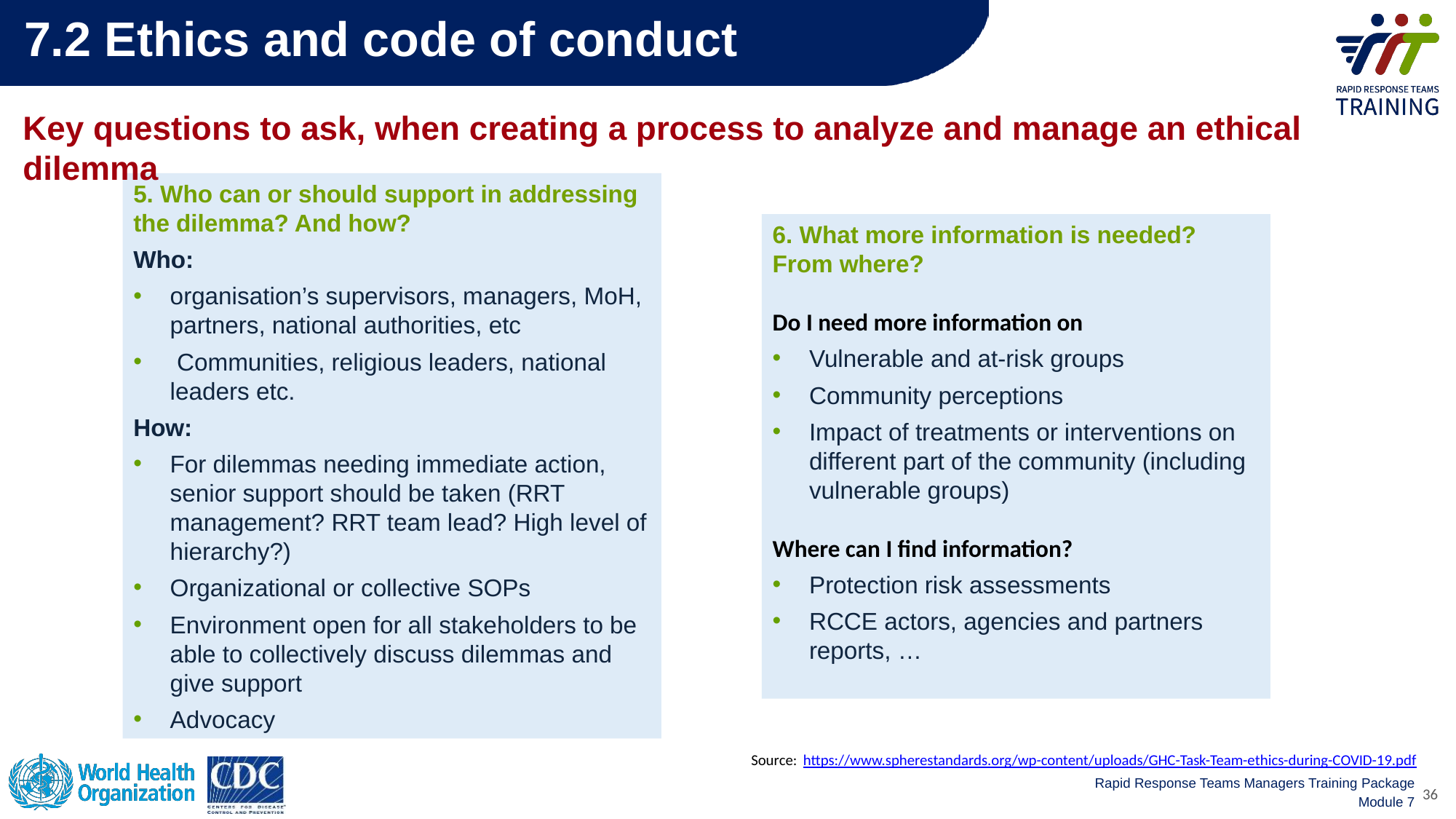

7.2 Ethics and code of conduct
Key questions to ask, when creating a process to analyze and manage an ethical dilemma
5. Who can or should support in addressing the dilemma? And how?
Who:
organisation’s supervisors, managers, MoH, partners, national authorities, etc
 Communities, religious leaders, national leaders etc.
How:
For dilemmas needing immediate action, senior support should be taken (RRT management? RRT team lead? High level of hierarchy?)
Organizational or collective SOPs
Environment open for all stakeholders to be able to collectively discuss dilemmas and give support
Advocacy
6. What more information is needed? From where?

Do I need more information on
Vulnerable and at-risk groups
Community perceptions
Impact of treatments or interventions on different part of the community (including vulnerable groups)

Where can I find information?
Protection risk assessments
RCCE actors, agencies and partners reports, …

Source: https://www.spherestandards.org/wp-content/uploads/GHC-Task-Team-ethics-during-COVID-19.pdf
36